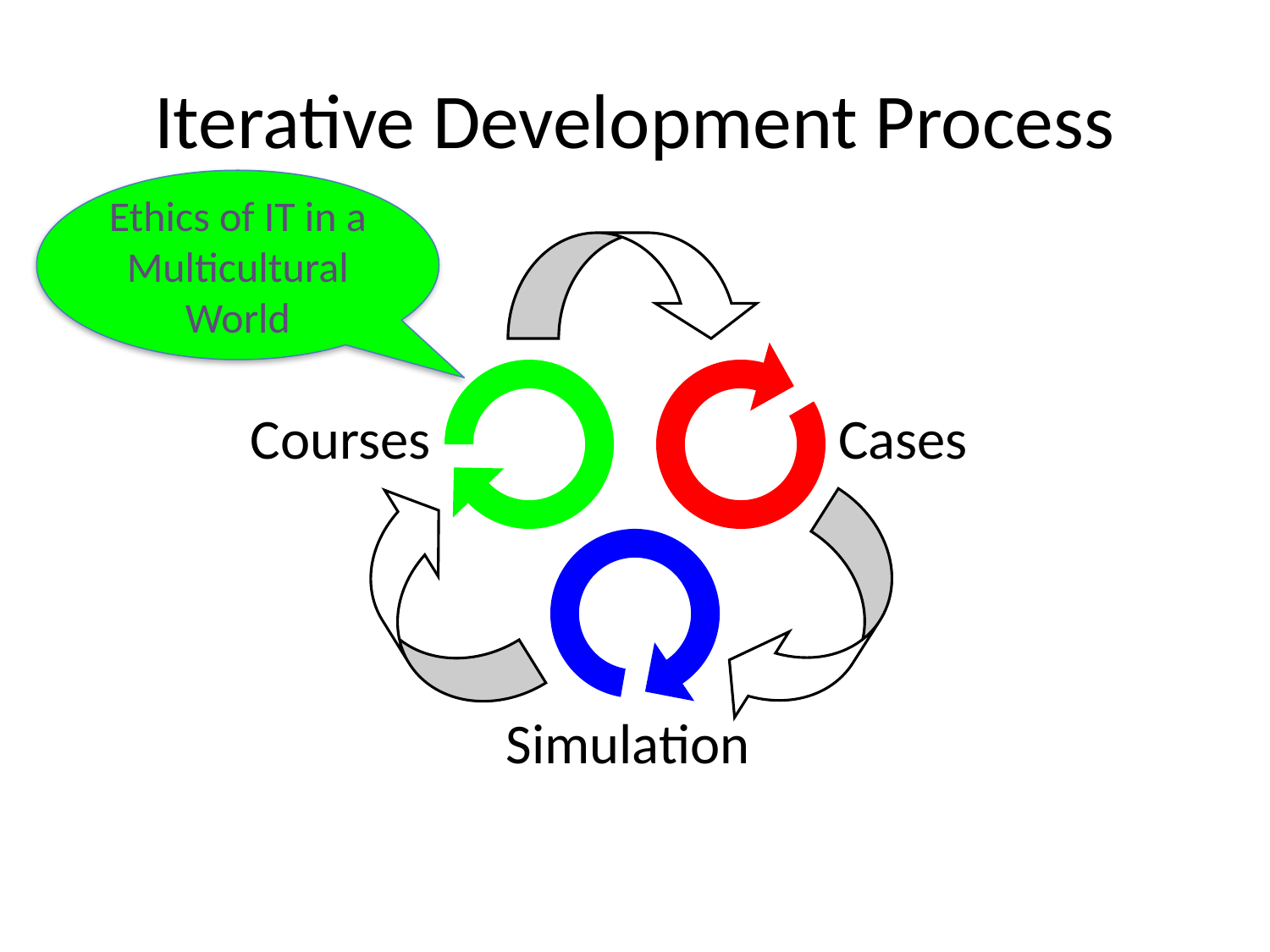

# Iterative Development Process
Ethics of IT in a Multicultural World

Courses
Cases

Simulation